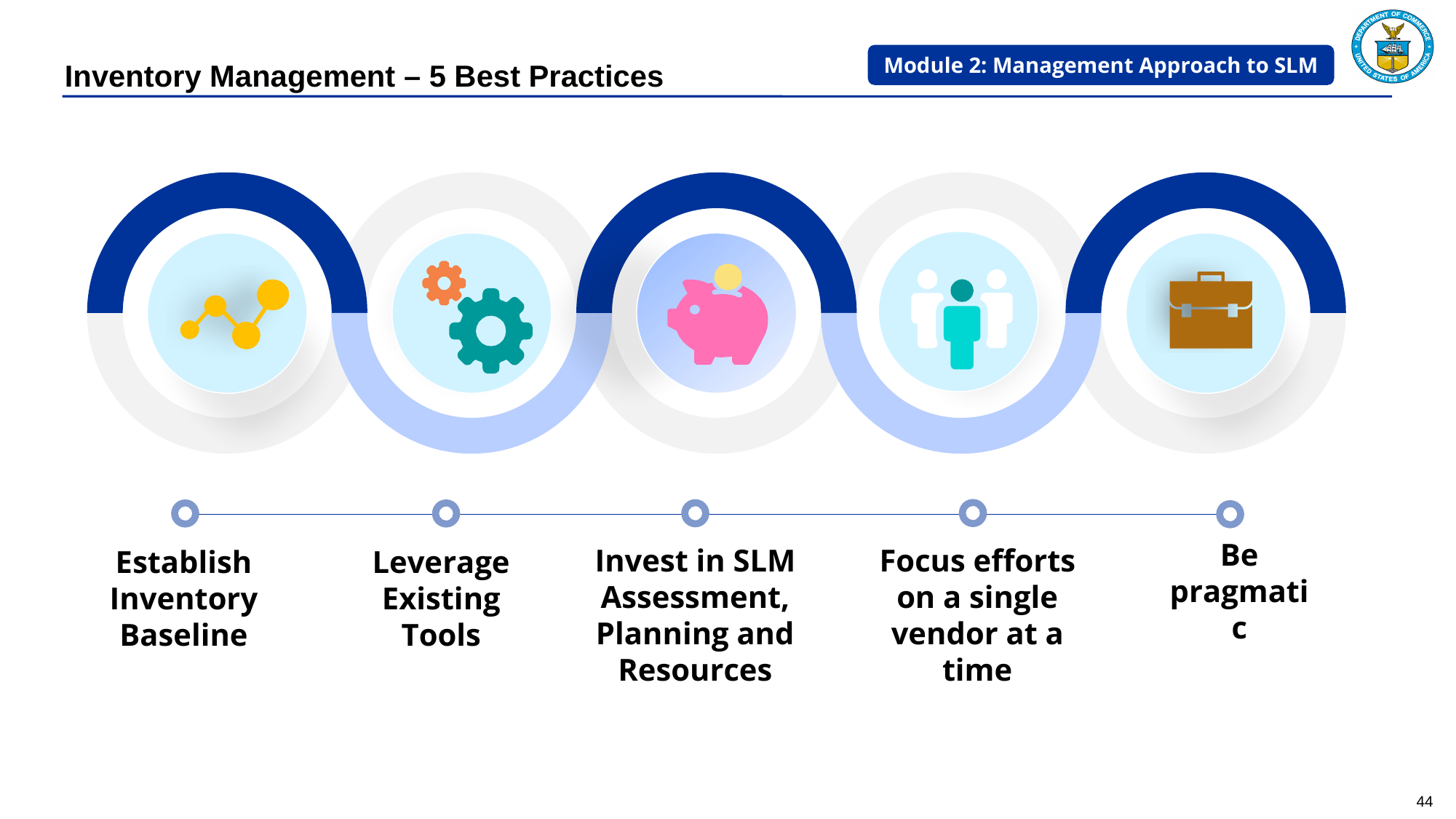

Module 2: Management Approach to SLM
# Inventory Management – 5 Best Practices

Be pragmatic
Invest in SLM Assessment, Planning and Resources
Focus efforts on a single vendor at a time
Establish Inventory Baseline
Leverage Existing Tools